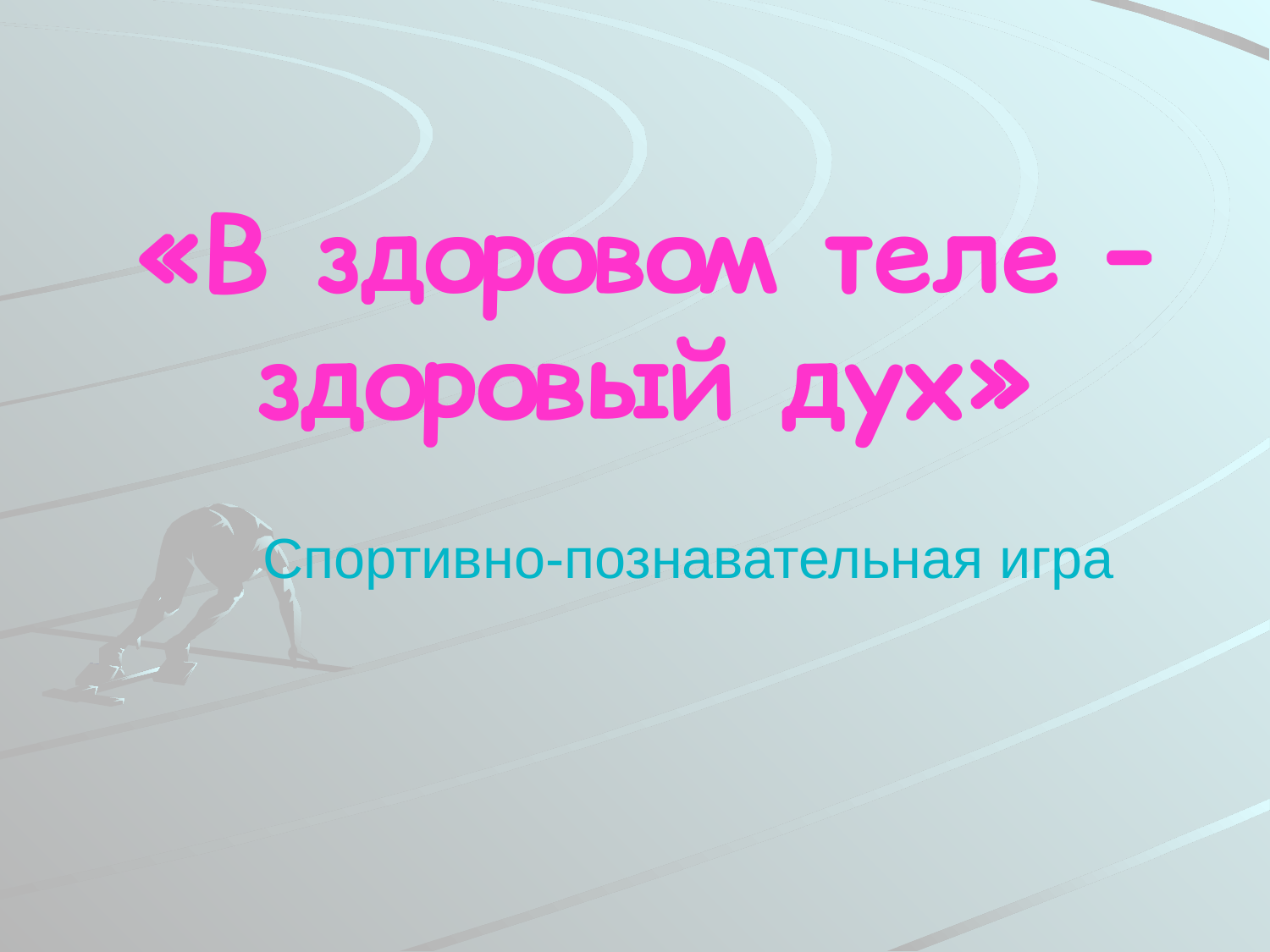

# «В здоровом теле – здоровый дух»
Спортивно-познавательная игра